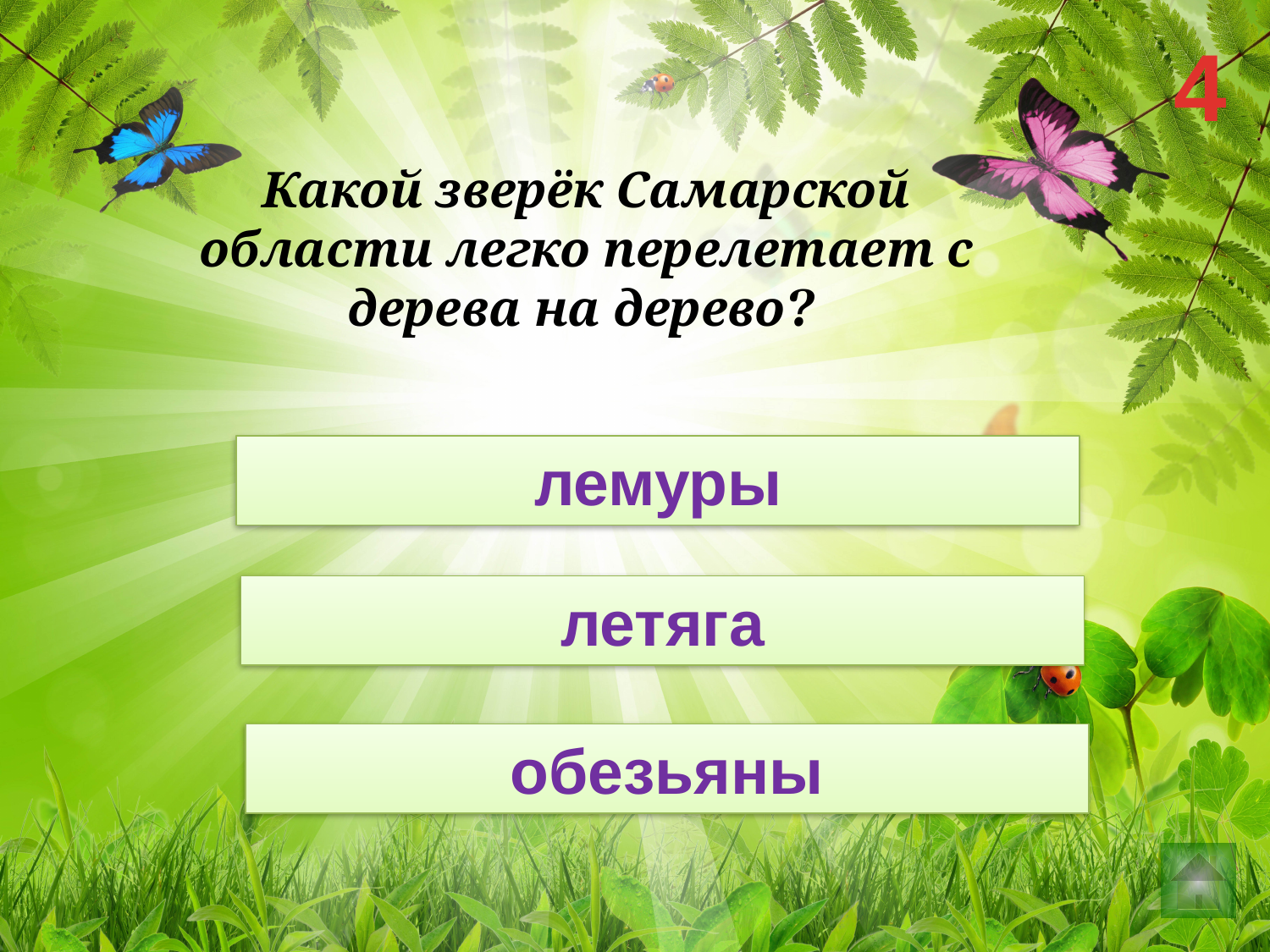

4
Какой зверёк Самарской области легко перелетает с дерева на дерево?
лемуры
летяга
обезьяны